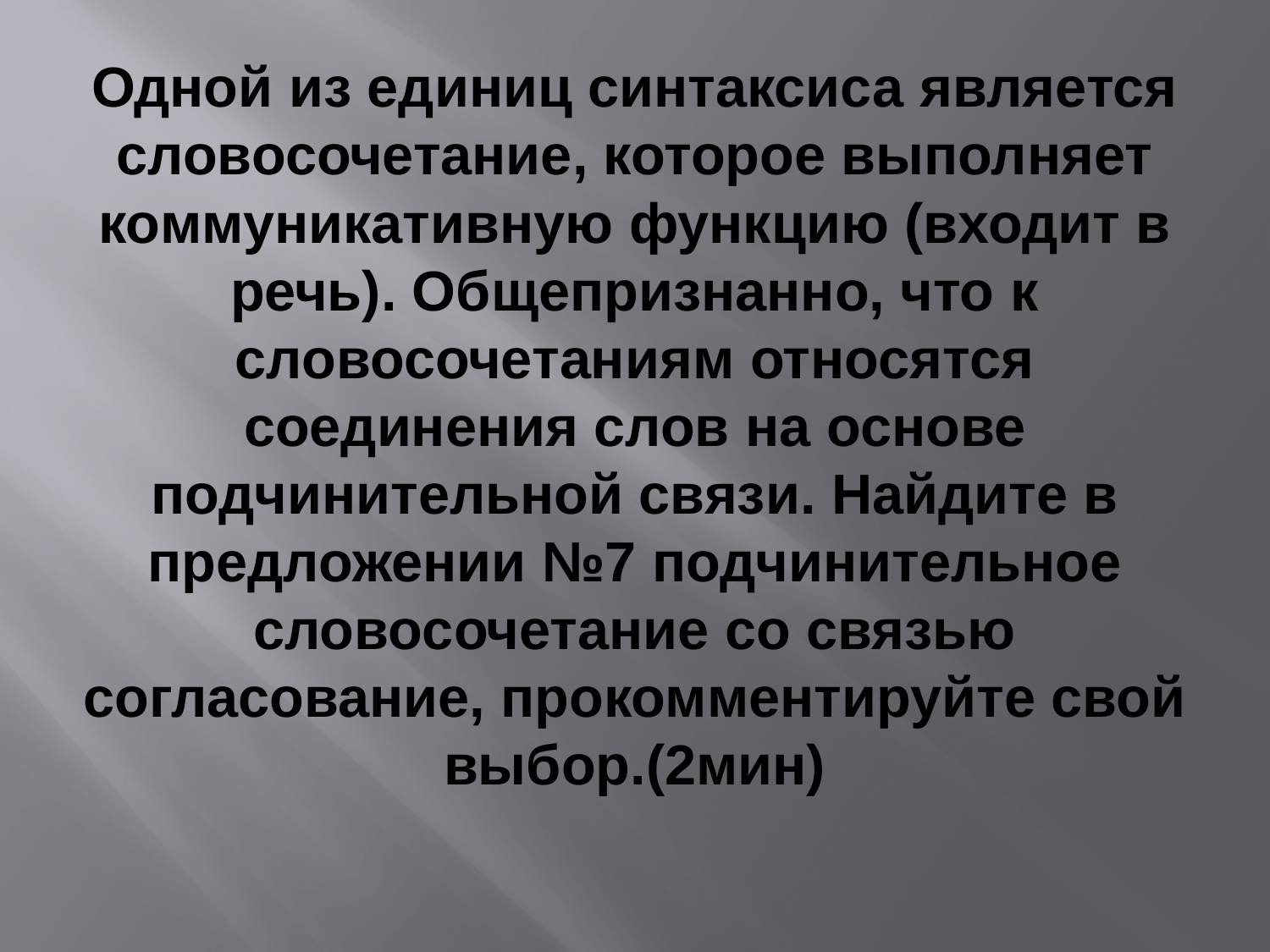

# Одной из единиц синтаксиса является словосочетание, которое выполняет коммуникативную функцию (входит в речь). Общепризнанно, что к словосочетаниям относятся соединения слов на основе подчинительной связи. Найдите в предложении №7 подчинительное словосочетание со связью согласование, прокомментируйте свой выбор.(2мин)